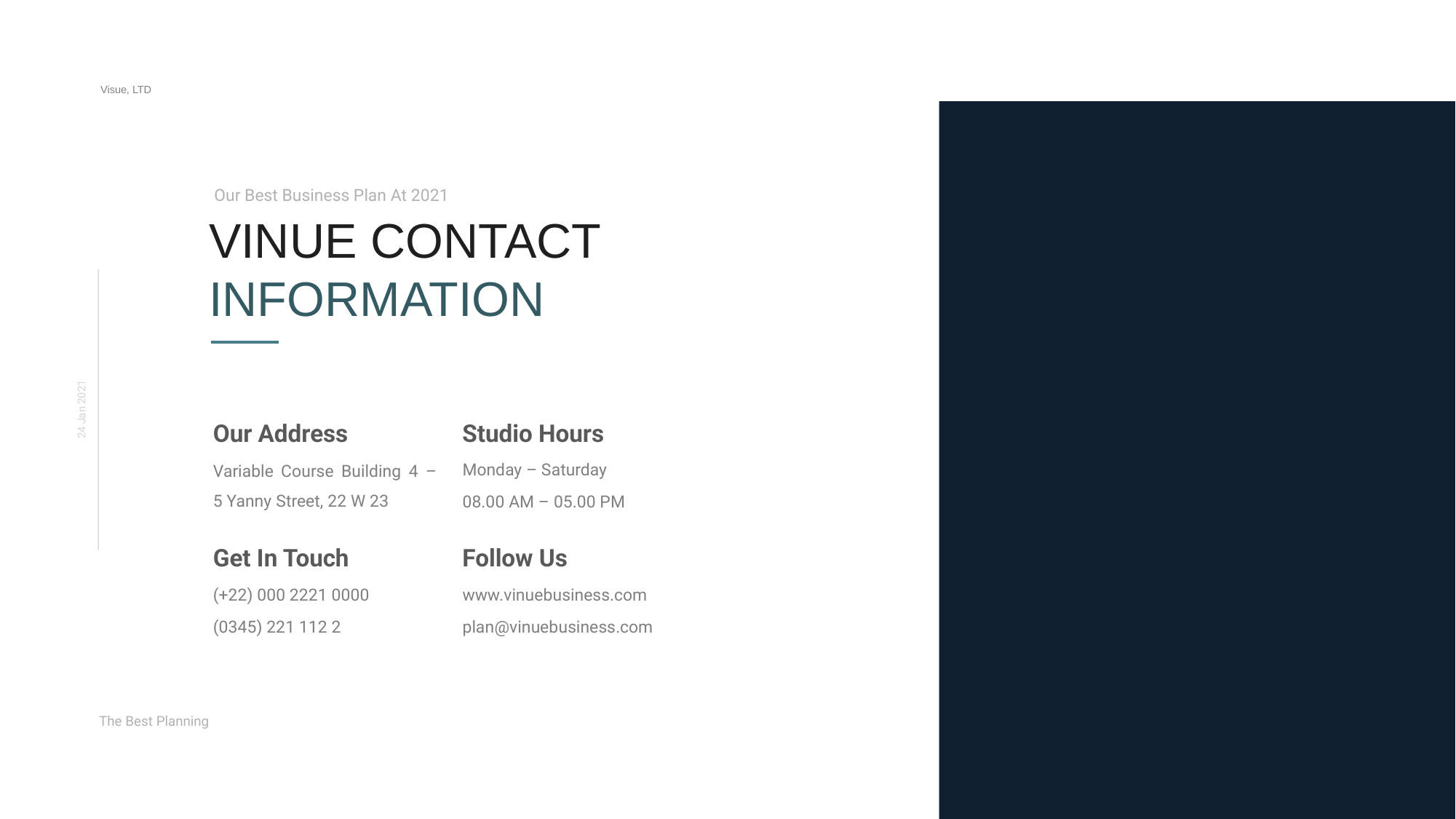

Visue, LTD
Our Best Business Plan At 2021

VINUE CONTACT INFORMATION
24 Jan 2021
Our Address
Studio Hours
Monday – Saturday
08.00 AM – 05.00 PM
Variable Course Building 4 – 5 Yanny Street, 22 W 23
Get In Touch
Follow Us
(+22) 000 2221 0000
(0345) 221 112 2
www.vinuebusiness.com
plan@vinuebusiness.com
The Best Planning